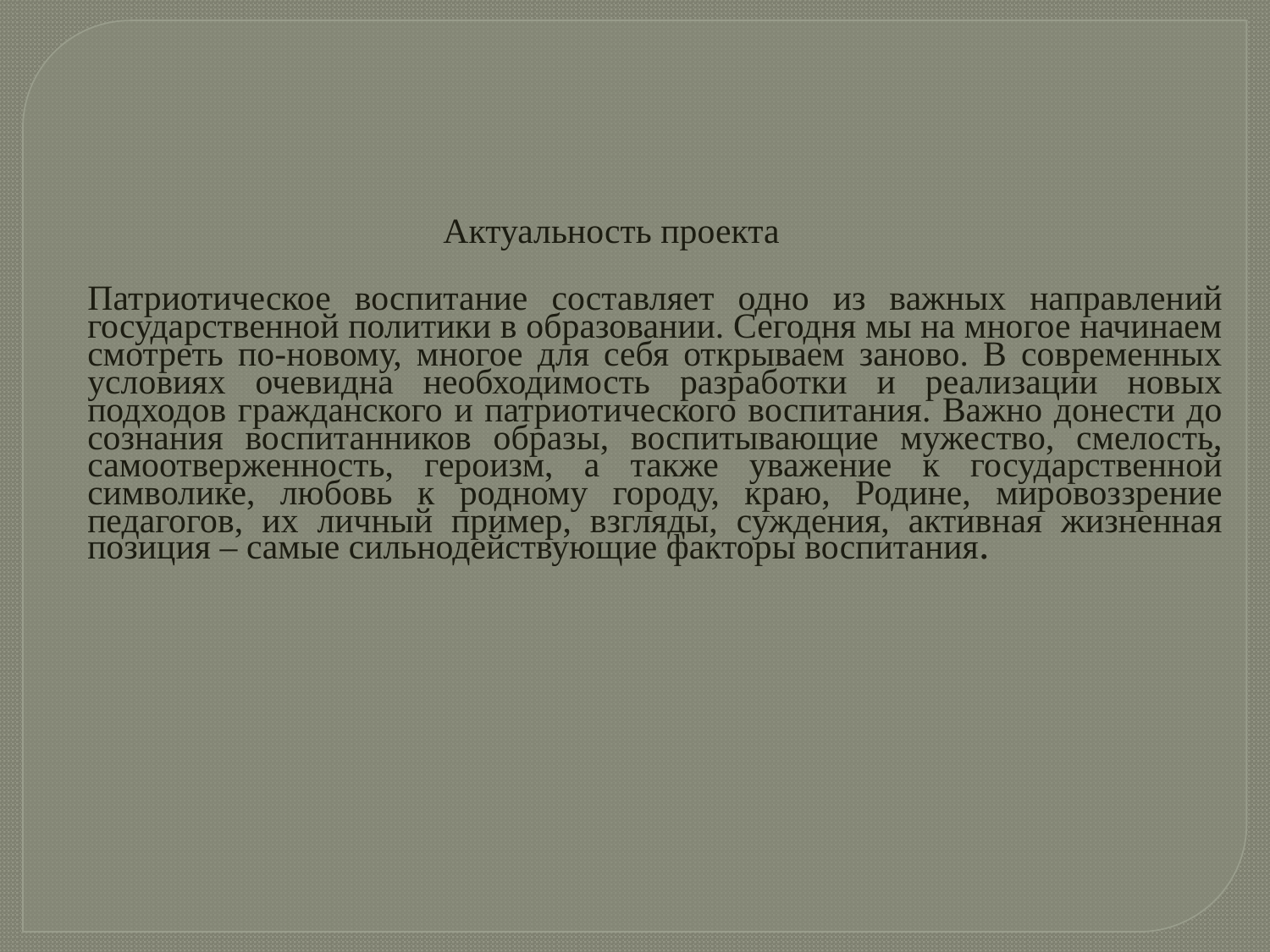

Актуальность проекта
Патриотическое воспитание составляет одно из важных направлений государственной политики в образовании. Сегодня мы на многое начинаем смотреть по-новому, многое для себя открываем заново. В современных условиях очевидна необходимость разработки и реализации новых подходов гражданского и патриотического воспитания. Важно донести до сознания воспитанников образы, воспитывающие мужество, смелость, самоотверженность, героизм, а также уважение к государственной символике, любовь к родному городу, краю, Родине, мировоззрение педагогов, их личный пример, взгляды, суждения, активная жизненная позиция – самые сильнодействующие факторы воспитания.